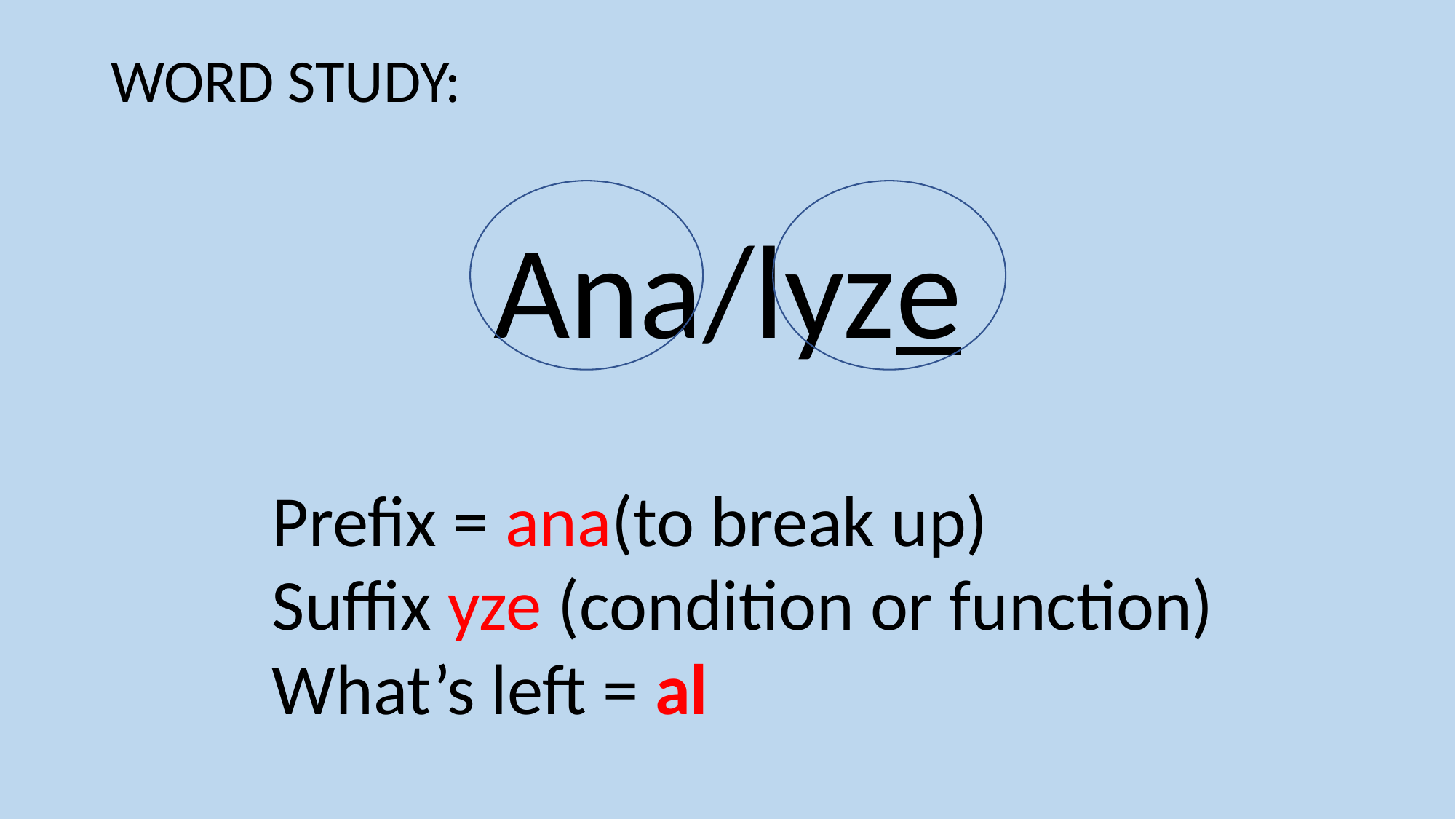

# WORD STUDY:

Ana/lyze

Prefix = ana(to break up)
Suffix yze (condition or function)
What’s left = al